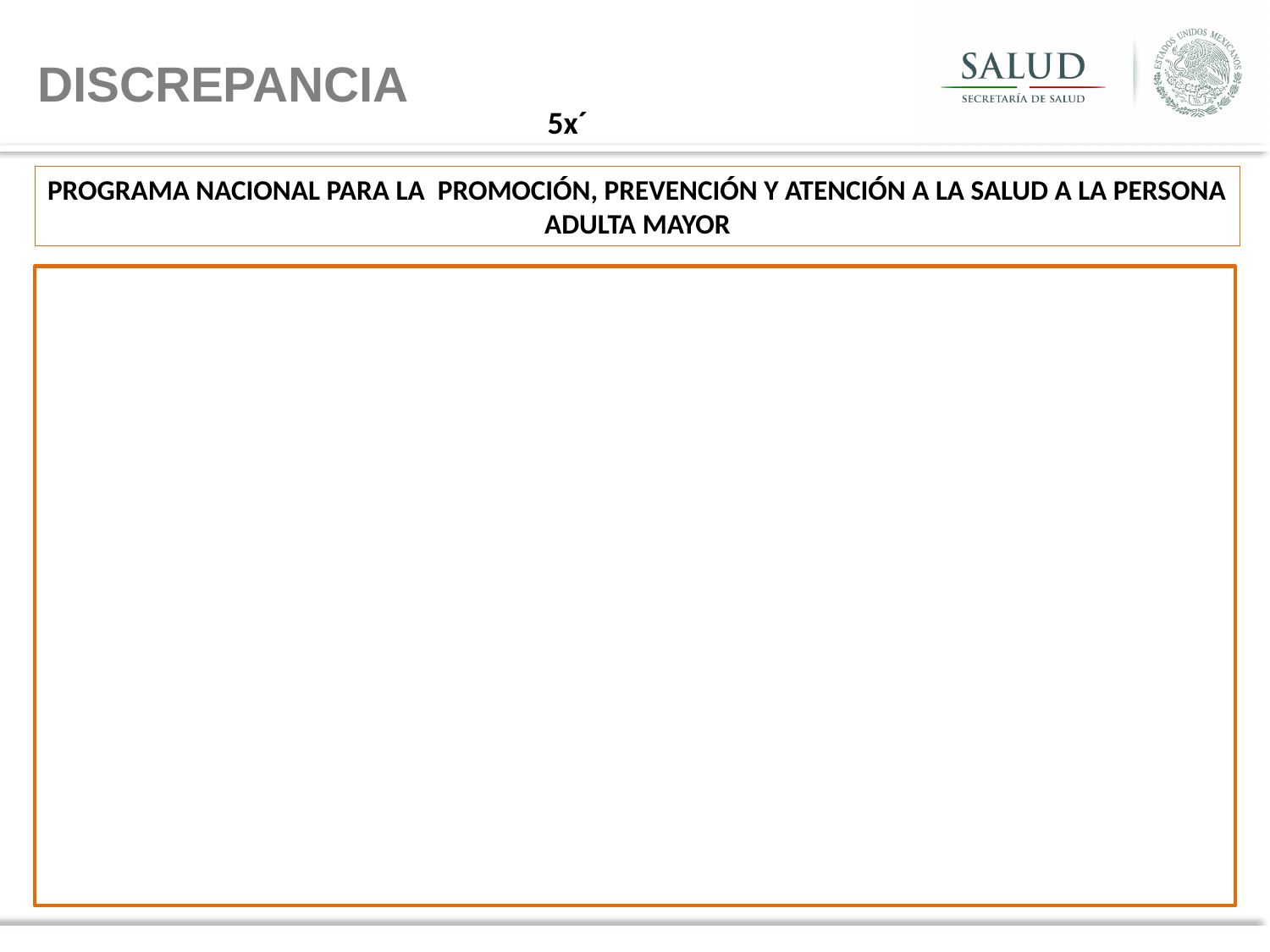

DISCREPANCIA
5x´
PROGRAMA NACIONAL PARA LA  PROMOCIÓN, PREVENCIÓN Y ATENCIÓN A LA SALUD A LA PERSONA ADULTA MAYOR